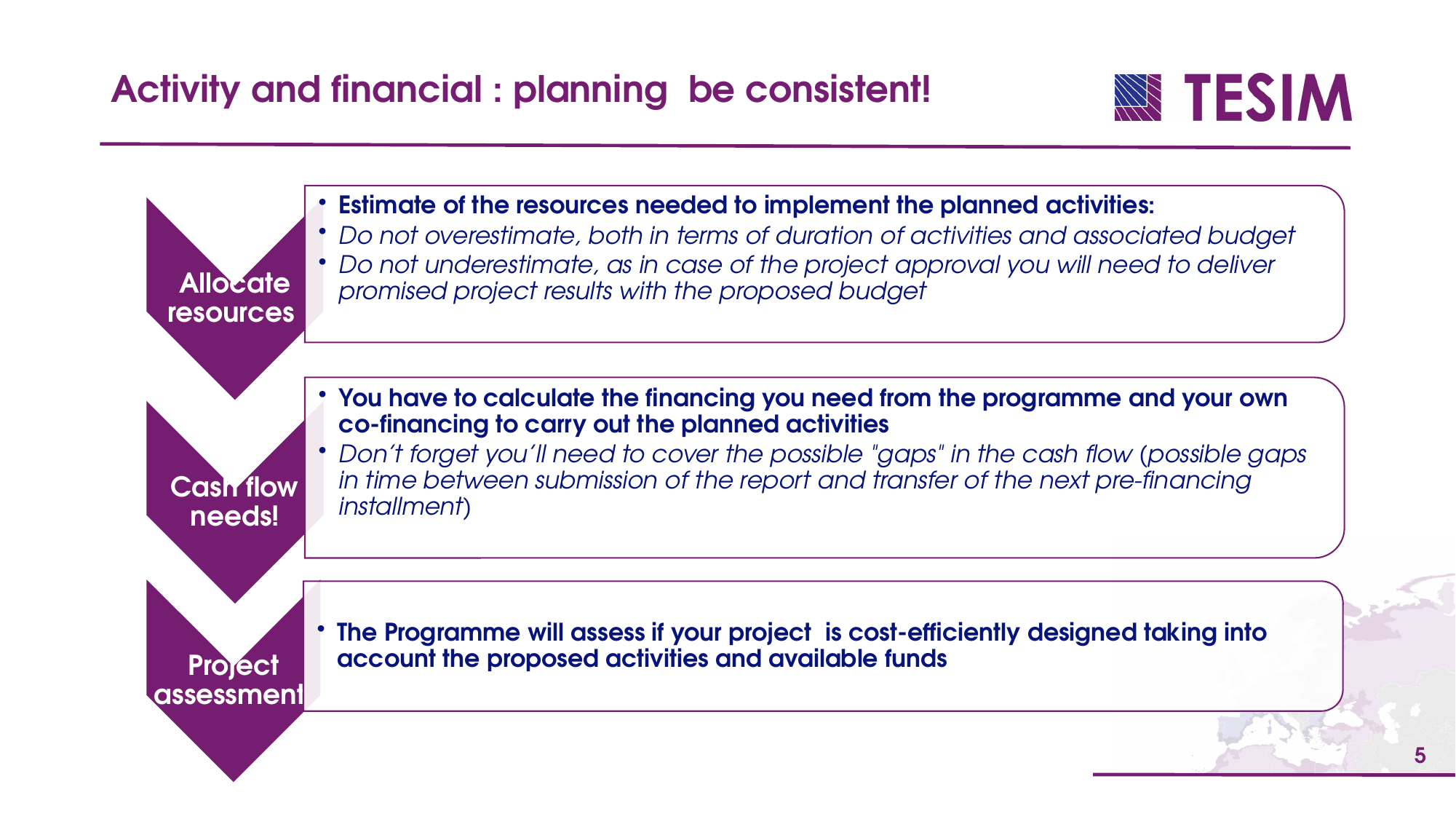

Activity and financial : planning  be consistent!
Allocate resources
Estimate of the resources needed to implement the planned activities:
Do not overestimate, both in terms of duration of activities and associated budget
Do not underestimate, as in case of the project approval you will need to deliver promised project results with the proposed budget

Cash flow needs!
You have to calculate the financing you need from the programme and your own co-financing to carry out the planned activities
Don’t forget you’ll need to cover the possible "gaps" in the cash flow (possible gaps in time between submission of the report and transfer of the next pre-financing installment)

Project assessment
The Programme will assess if your project  is cost-efficiently designed taking into account the proposed activities and available funds